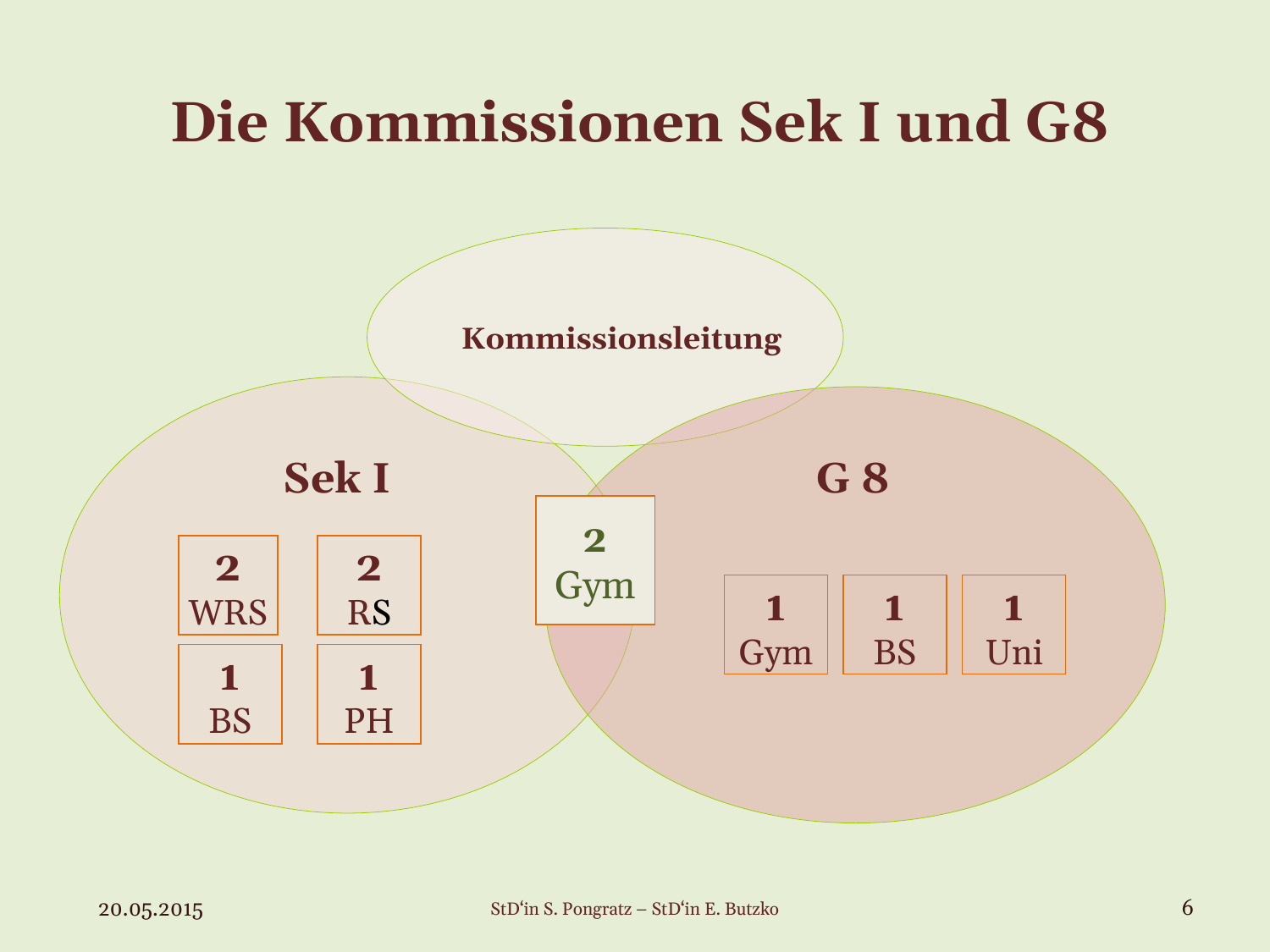

# Die Kommissionen Sek I und G8

Kommissionsleitung

Sek I
G 8
2
Gym

2
WRS
2
RS
1
Gym
1
BS
1
Uni
1
BS
1
PH
20.05.2015
StD‘in S. Pongratz – StD‘in E. Butzko
6